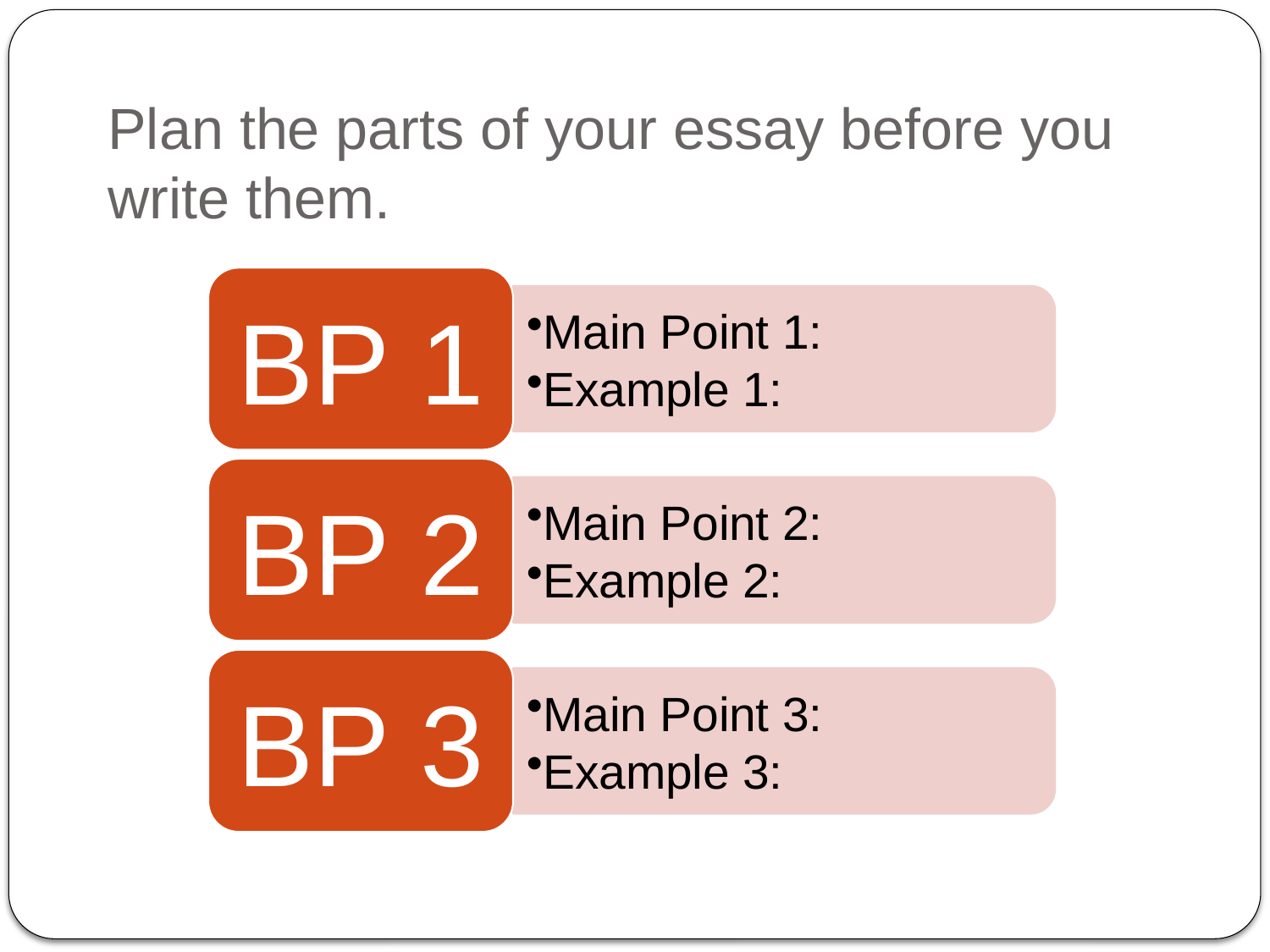

# Plan the parts of your essay before you write them.
BP 1
Main Point 1:
BP 2
Main Point 2:
BP 3
Main Point 3:
Example 1:
Example 2:
Example 3: